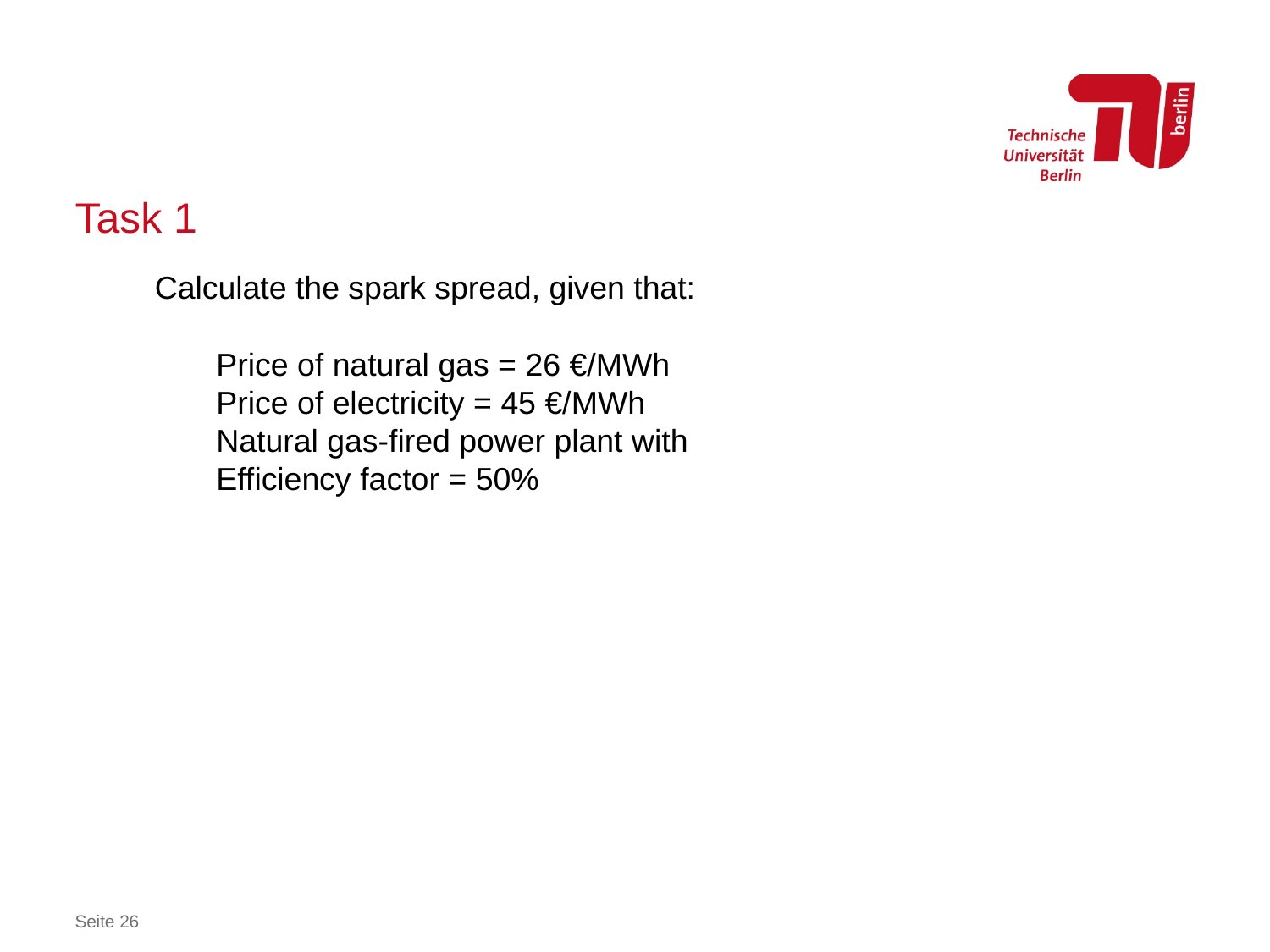

# Task 1
Calculate the spark spread, given that:

Price of natural gas = 26 €/MWh
Price of electricity = 45 €/MWh
Natural gas-fired power plant with
Efficiency factor = 50%

Seite 26